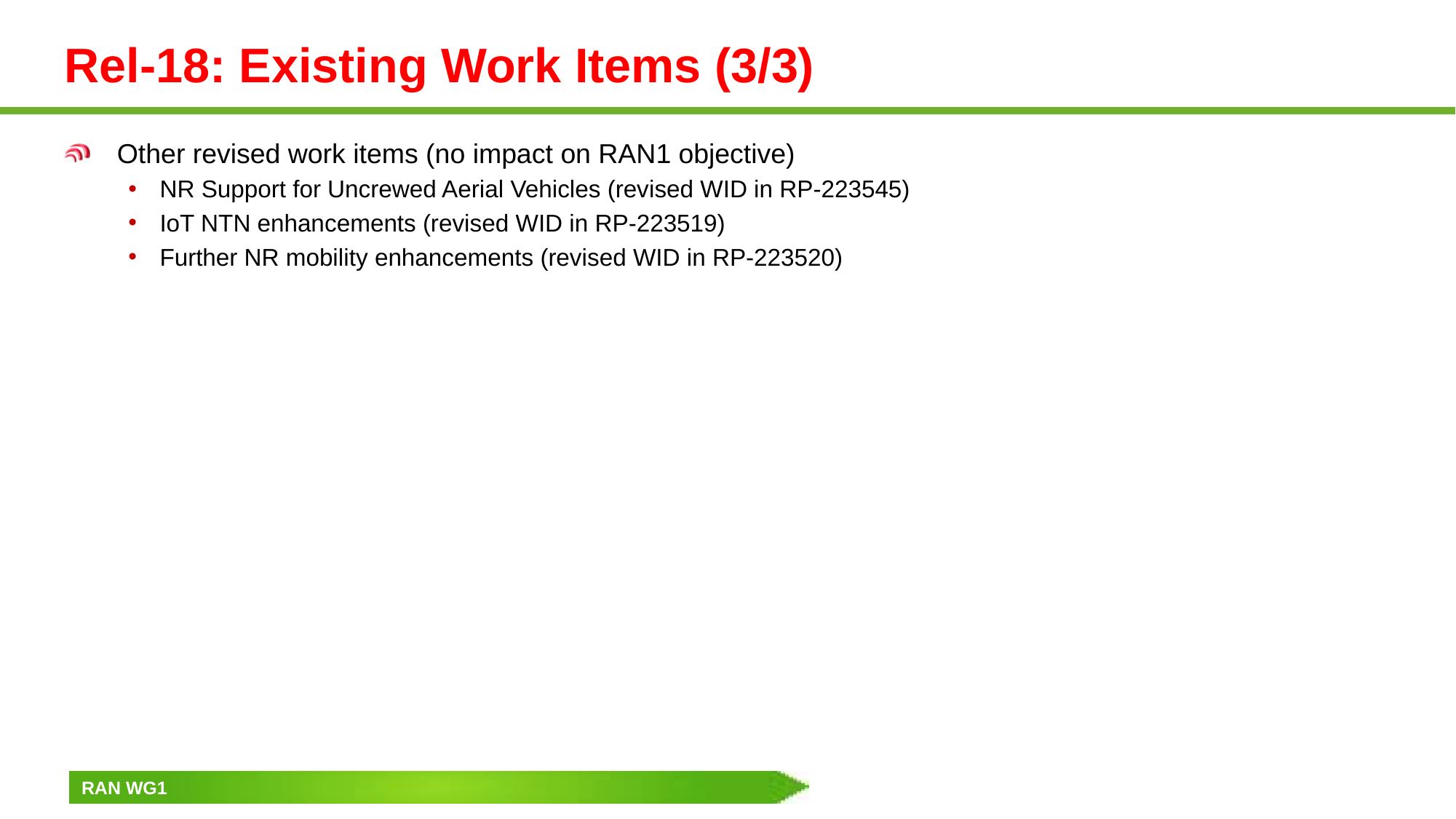

# Rel-18: Existing Work Items (3/3)
Other revised work items (no impact on RAN1 objective)
NR Support for Uncrewed Aerial Vehicles (revised WID in RP-223545)
IoT NTN enhancements (revised WID in RP-223519)
Further NR mobility enhancements (revised WID in RP-223520)